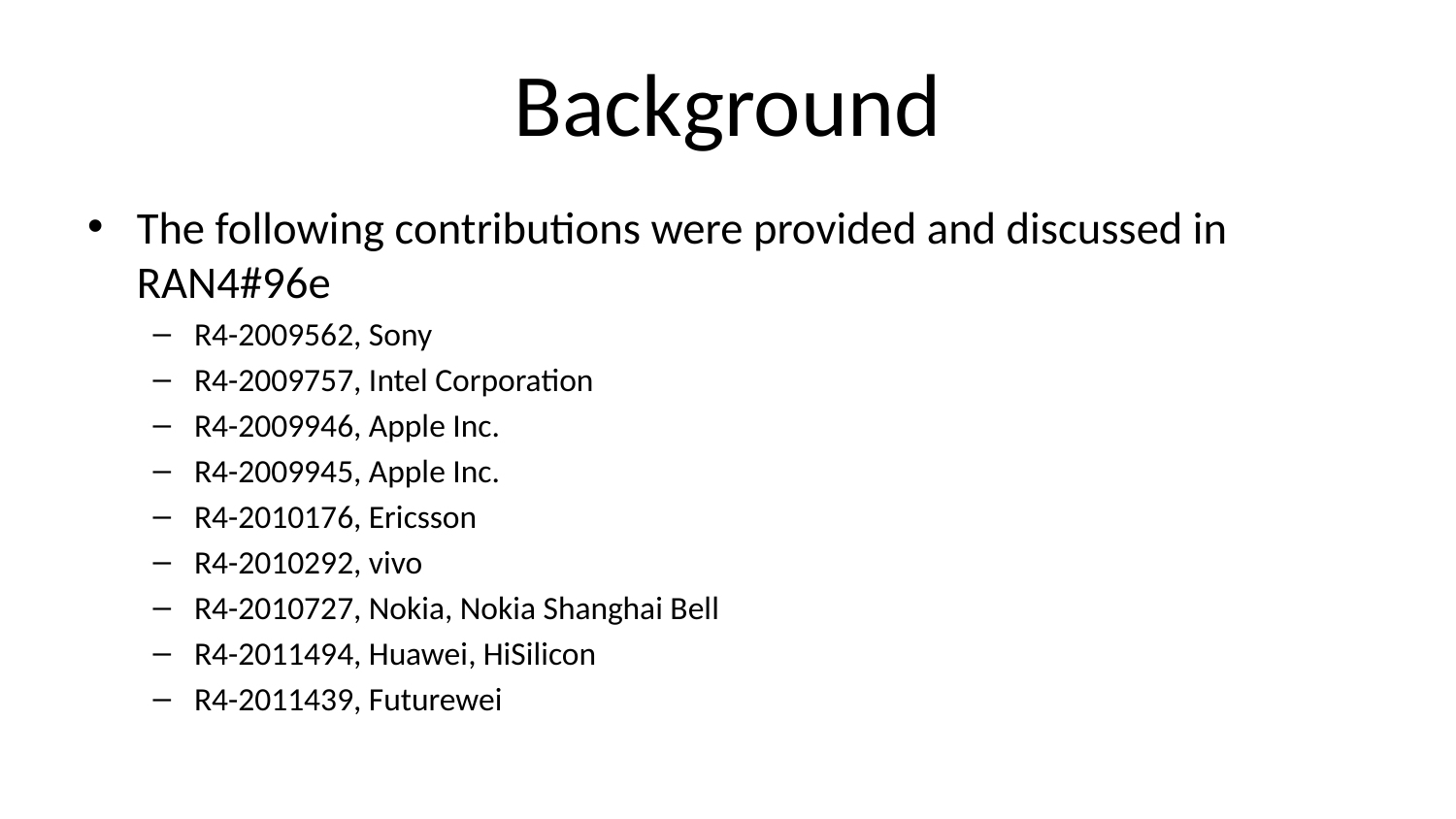

# Background
The following contributions were provided and discussed in RAN4#96e
R4-2009562, Sony
R4-2009757, Intel Corporation
R4-2009946, Apple Inc.
R4-2009945, Apple Inc.
R4-2010176, Ericsson
R4-2010292, vivo
R4-2010727, Nokia, Nokia Shanghai Bell
R4-2011494, Huawei, HiSilicon
R4-2011439, Futurewei